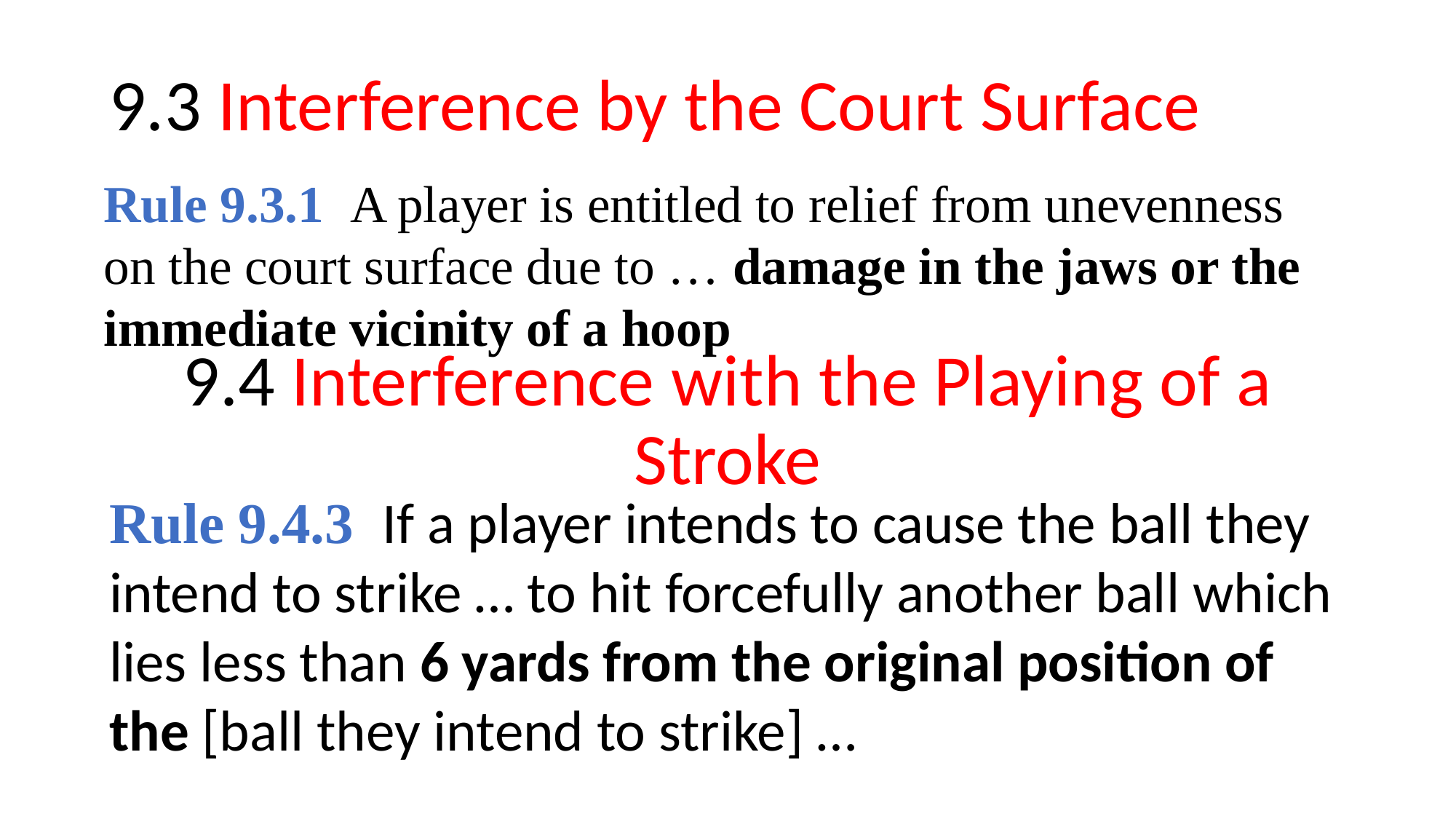

# 9.3 Interference by the Court Surface
Rule 9.3.1  A player is entitled to relief from unevenness on the court surface due to … damage in the jaws or the immediate vicinity of a hoop

9.4 Interference with the Playing of a Stroke
Rule 9.4.3  If a player intends to cause the ball they intend to strike … to hit forcefully another ball which lies less than 6 yards from the original position of the [ball they intend to strike] …